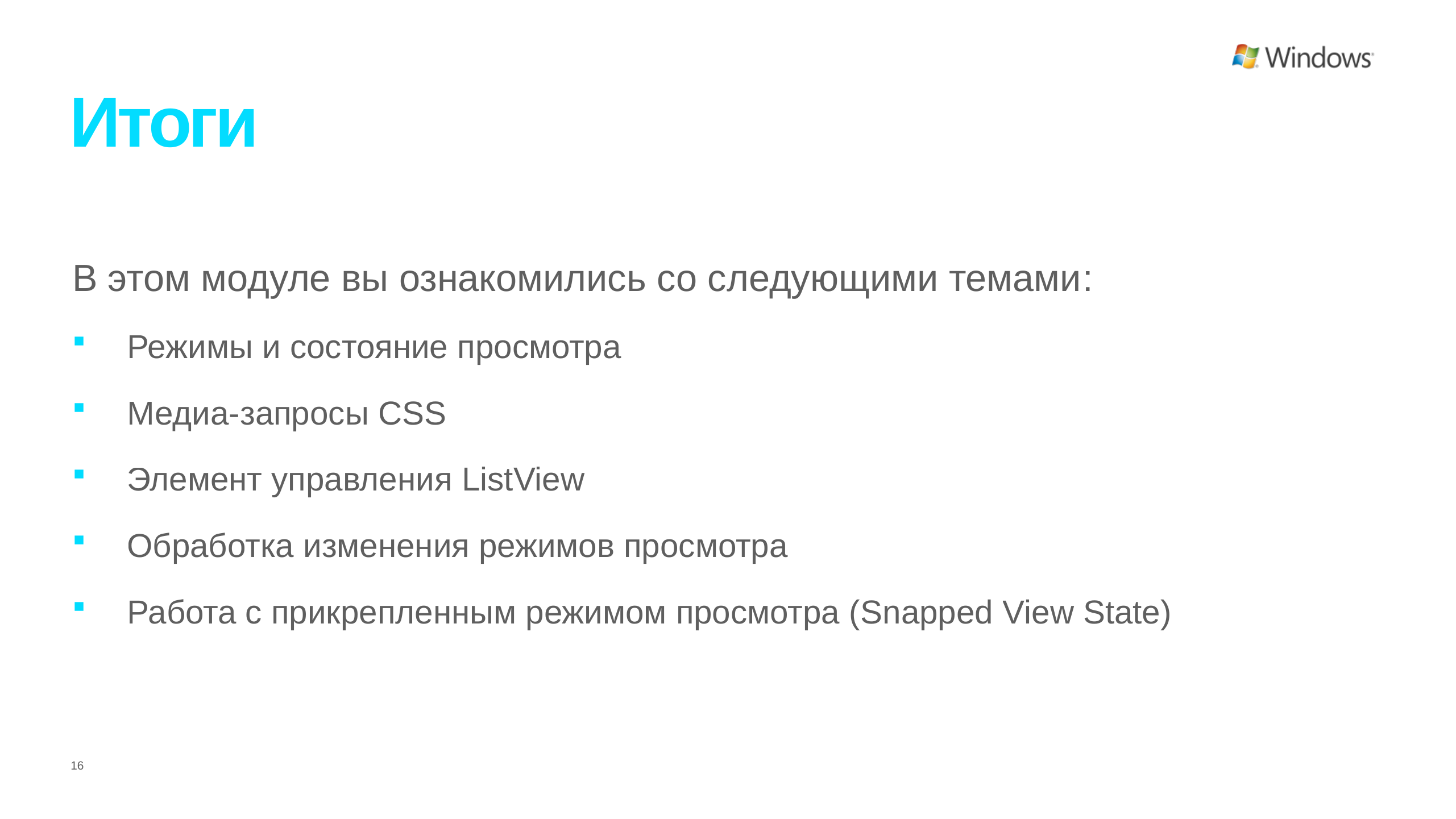

# Итоги
В этом модуле вы ознакомились со следующими темами:
Режимы и состояние просмотра
Медиа-запросы CSS
Элемент управления ListView
Обработка изменения режимов просмотра
Работа с прикрепленным режимом просмотра (Snapped View State)